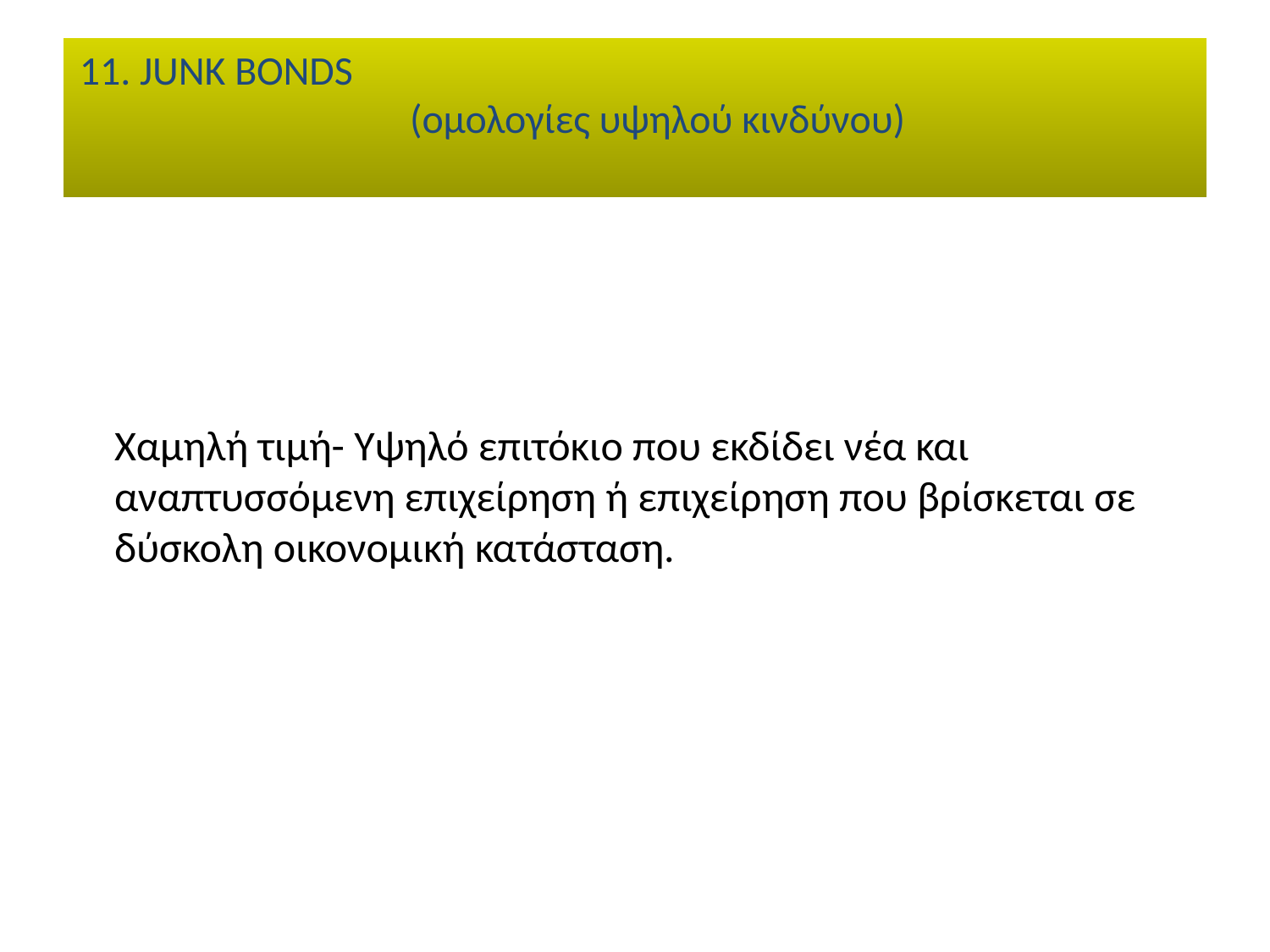

# 11. JUNK BONDS                                                                                                  (ομολογίες υψηλού κινδύνου)

	Χαμηλή τιμή- Υψηλό επιτόκιο που εκδίδει νέα και αναπτυσσόμενη επιχείρηση ή επιχείρηση που βρίσκεται σε δύσκολη οικονομική κατάσταση.